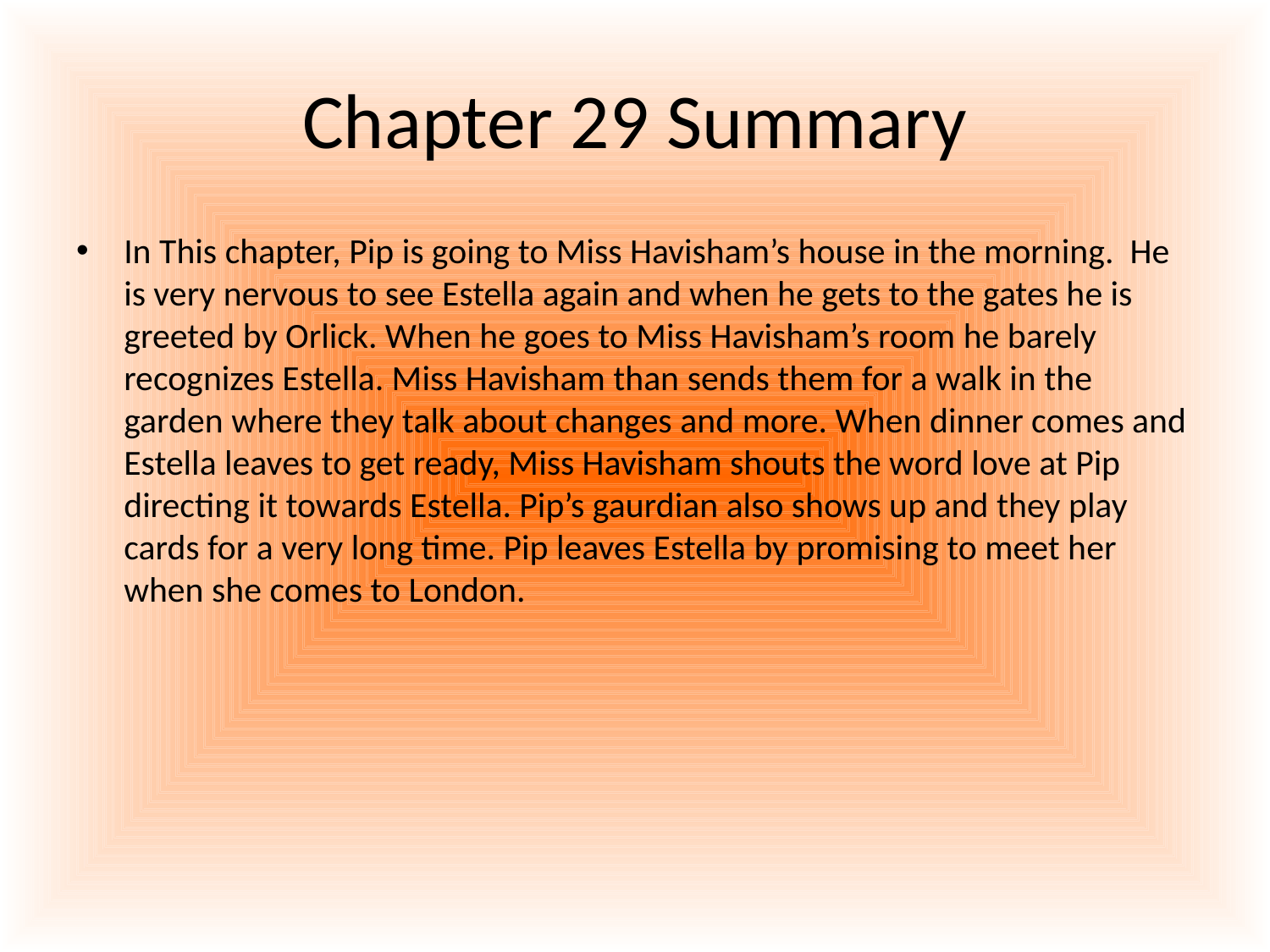

# Chapter 29 Summary
In This chapter, Pip is going to Miss Havisham’s house in the morning.  He is very nervous to see Estella again and when he gets to the gates he is greeted by Orlick. When he goes to Miss Havisham’s room he barely recognizes Estella. Miss Havisham than sends them for a walk in the garden where they talk about changes and more. When dinner comes and Estella leaves to get ready, Miss Havisham shouts the word love at Pip directing it towards Estella. Pip’s gaurdian also shows up and they play cards for a very long time. Pip leaves Estella by promising to meet her when she comes to London.